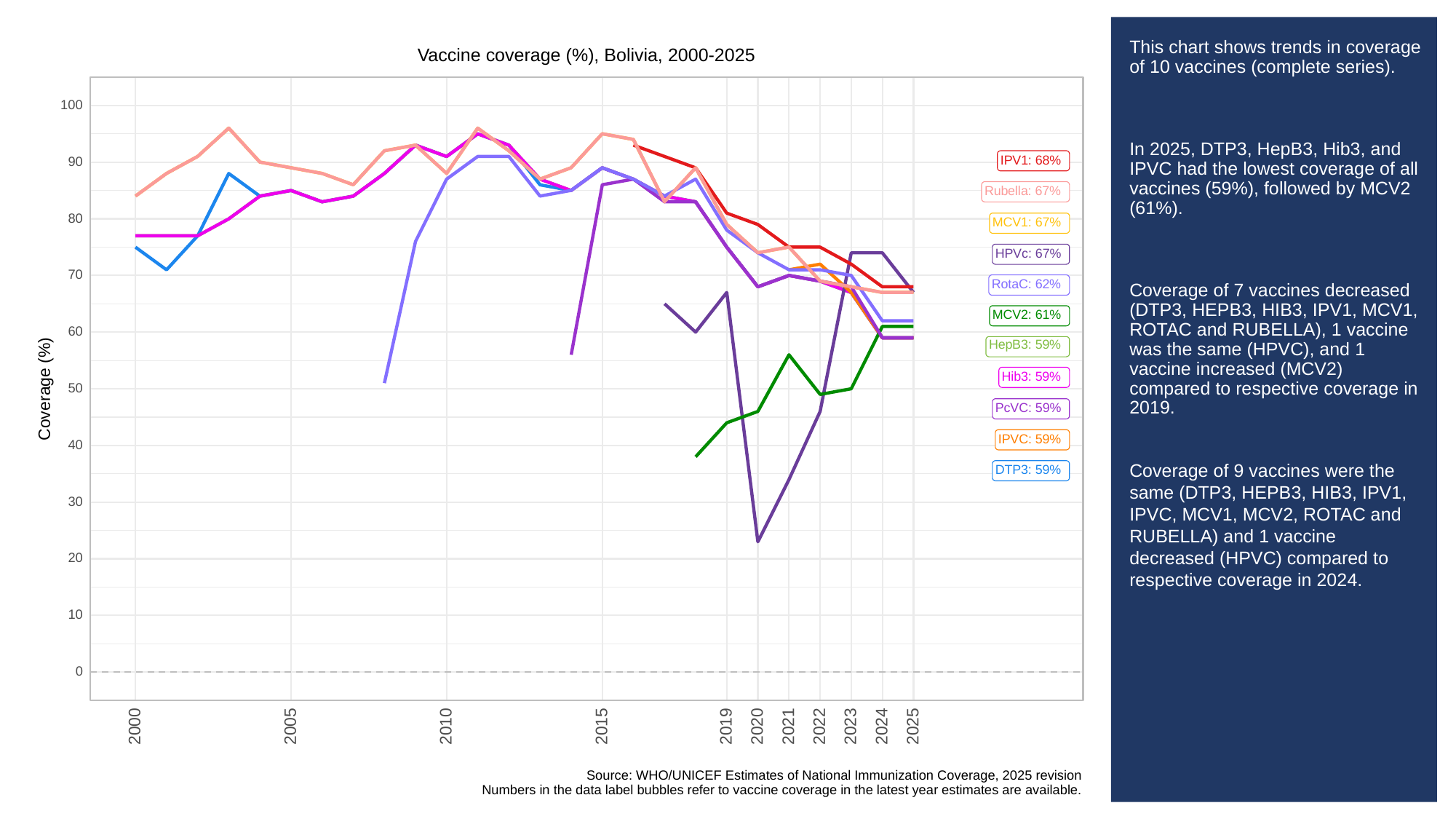

# This chart shows trends in coverage of 10 vaccines (complete series).

In 2025, DTP3, HepB3, Hib3, and IPVC had the lowest coverage of all vaccines (59%), followed by MCV2 (61%).

Coverage of 7 vaccines decreased (DTP3, HEPB3, HIB3, IPV1, MCV1, ROTAC and RUBELLA), 1 vaccine was the same (HPVC), and 1 vaccine increased (MCV2) compared to respective coverage in 2019.

Coverage of 9 vaccines were the same (DTP3, HEPB3, HIB3, IPV1, IPVC, MCV1, MCV2, ROTAC and RUBELLA) and 1 vaccine decreased (HPVC) compared to respective coverage in 2024.

Vaccine coverage (%), Bolivia, 2000-2025

100

IPV1: 68%

90

Rubella: 67%

80
MCV1: 67%

HPVc: 67%

70

RotaC: 62%

MCV2: 61%

60

HepB3: 59%

Hib3: 59%
Coverage (%)
50

PcVC: 59%

IPVC: 59%
40

DTP3: 59%

30

20

10

0

2023
2000
2005
2010
2015
2019
2020
2021
2022
2024
2025
Source: WHO/UNICEF Estimates of National Immunization Coverage, 2025 revision
Numbers in the data label bubbles refer to vaccine coverage in the latest year estimates are available.